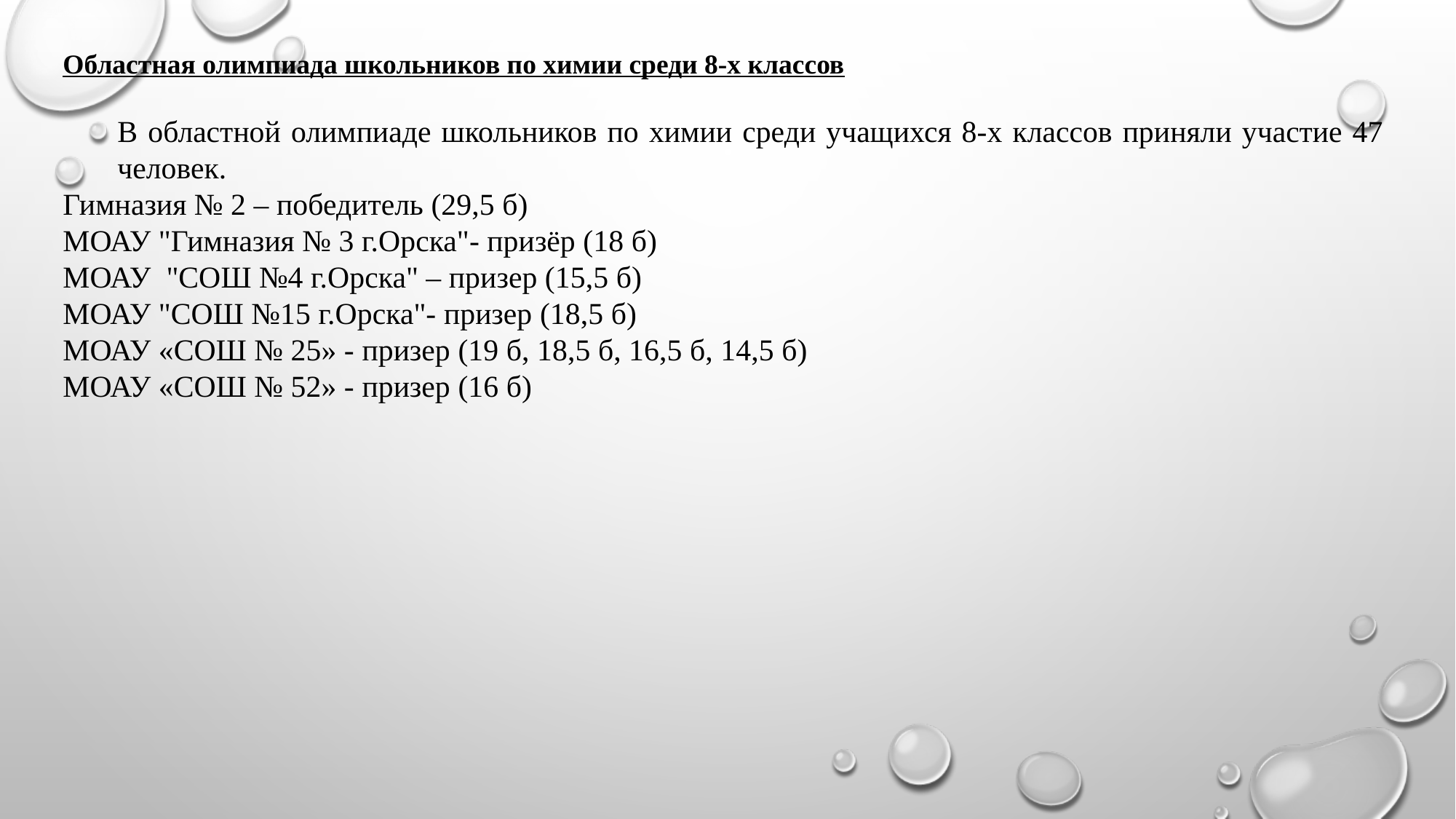

Областная олимпиада школьников по химии среди 8-х классов

В областной олимпиаде школьников по химии среди учащихся 8-х классов приняли участие 47 человек.
Гимназия № 2 – победитель (29,5 б)
МОАУ "Гимназия № 3 г.Орска"- призёр (18 б)
МОАУ  "СОШ №4 г.Орска" – призер (15,5 б)
МОАУ "СОШ №15 г.Орска"- призер (18,5 б)
МОАУ «СОШ № 25» - призер (19 б, 18,5 б, 16,5 б, 14,5 б)
МОАУ «СОШ № 52» - призер (16 б)